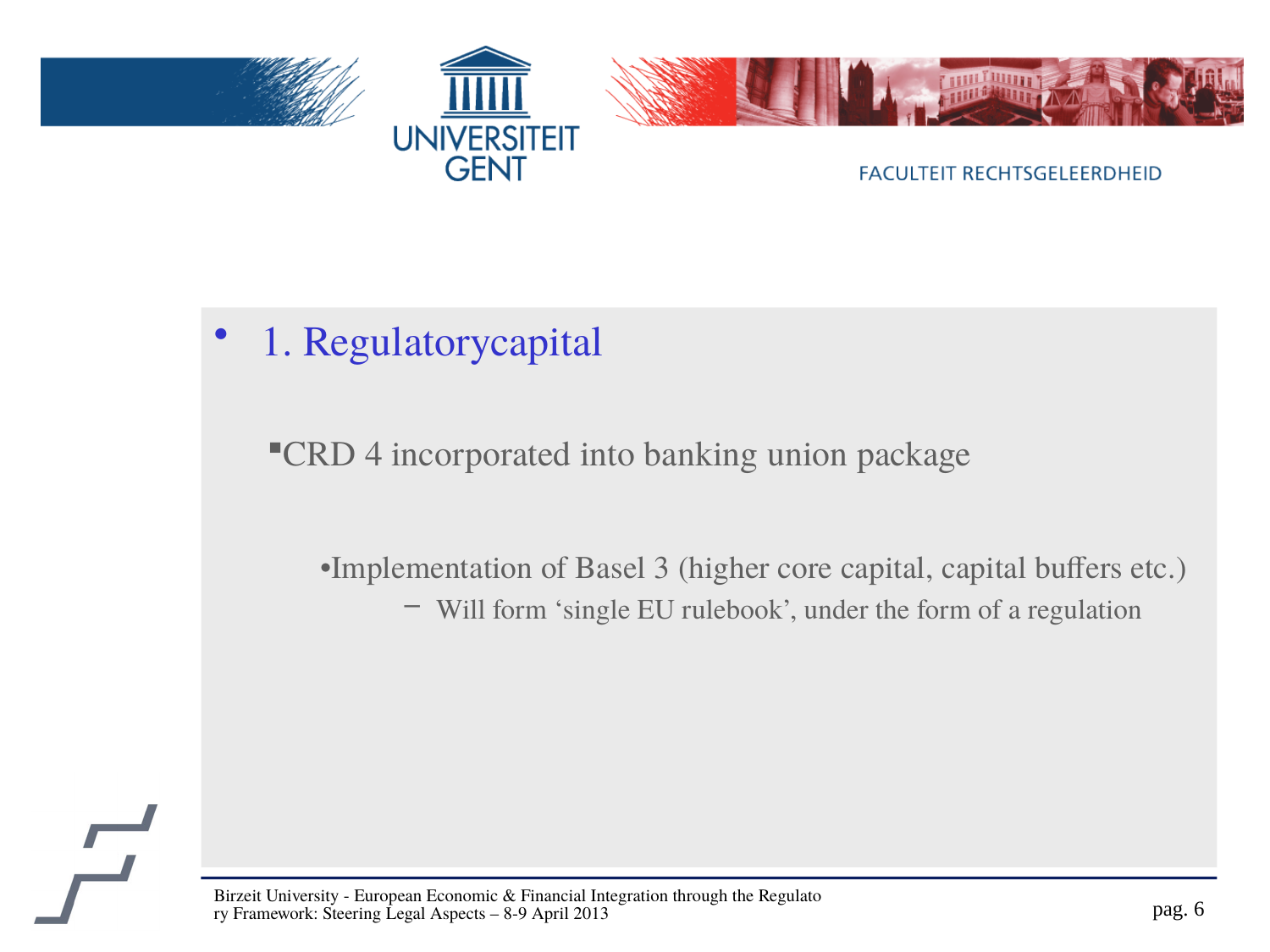

#
1. Regulatorycapital

CRD 4 incorporated into banking union package

Implementation of Basel 3 (higher core capital, capital buffers etc.)
Will form ‘single EU rulebook’, under the form of a regulation

Birzeit University - European Economic & Financial Integration through the Regulatory Framework: Steering Legal Aspects – 8-9 April 2013
pag. 6